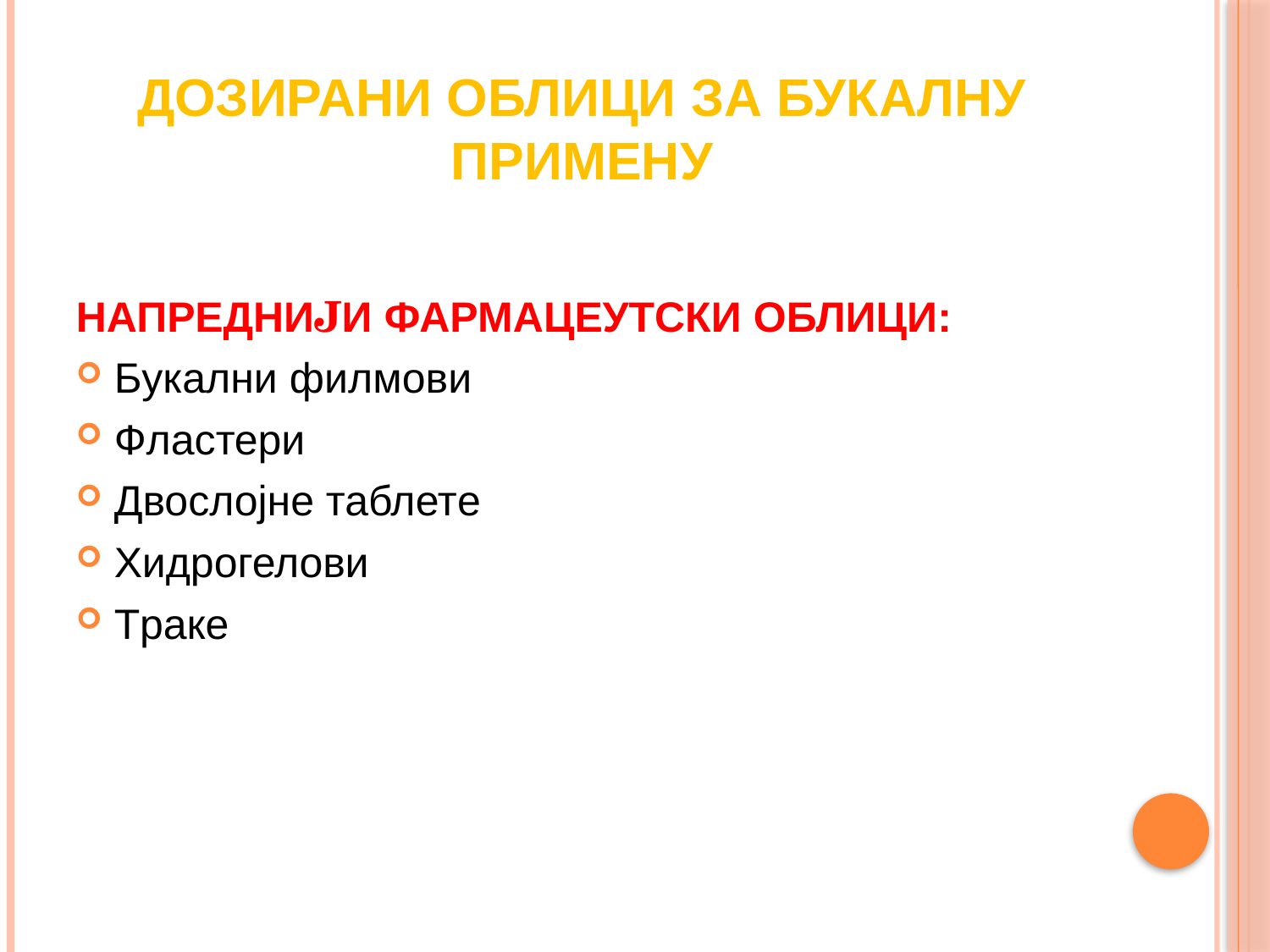

# Дозирани облици за букалну примену

НАПРЕДНИJИ ФАРМАЦЕУТСКИ ОБЛИЦИ:
Букални филмови
Фластери
Двослојне таблете
Хидрогелови
Траке